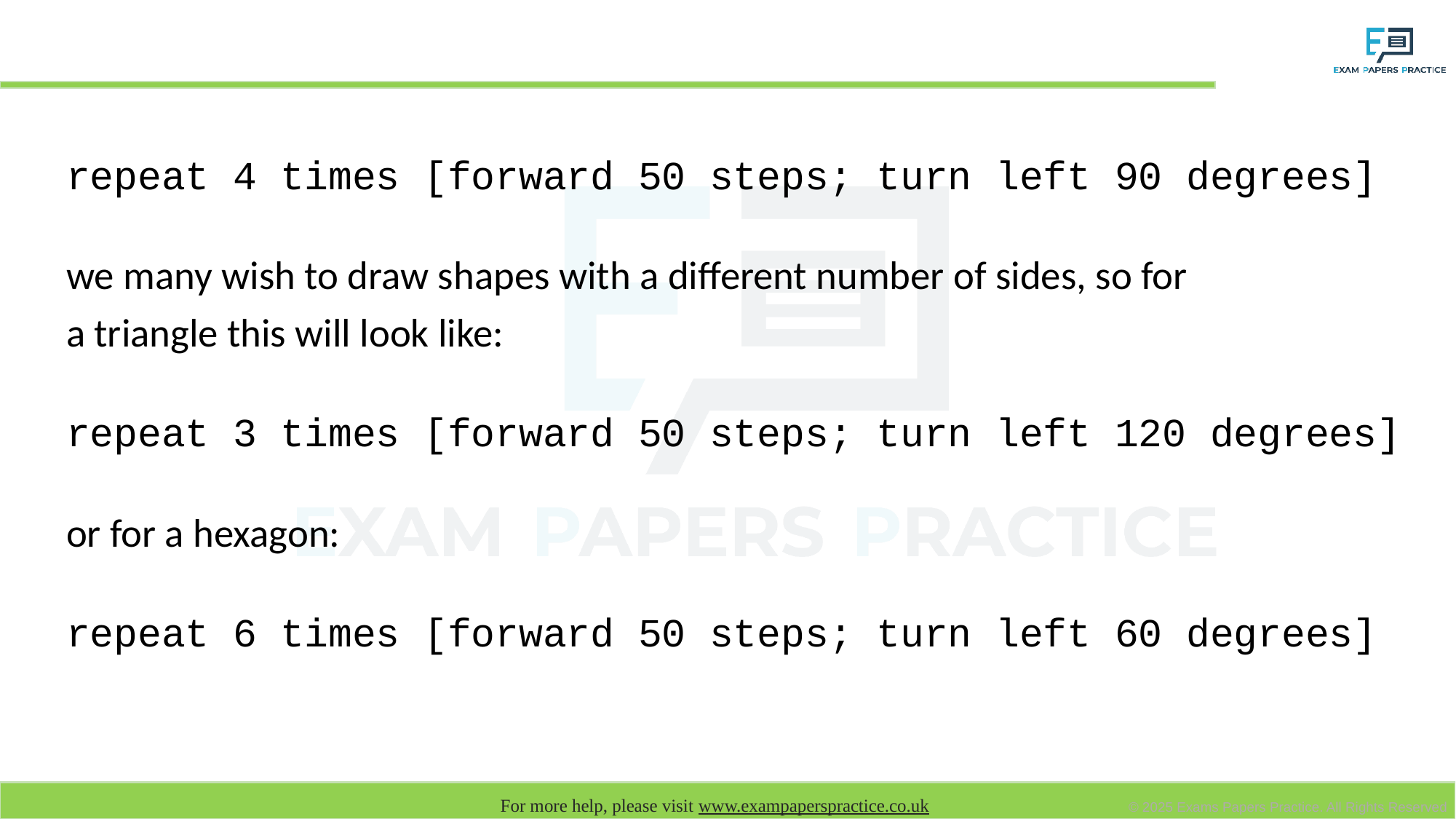

# Any shape
repeat 4 times [forward 50 steps; turn left 90 degrees]
we many wish to draw shapes with a different number of sides, so for
a triangle this will look like:
repeat 3 times [forward 50 steps; turn left 120 degrees]
or for a hexagon:
repeat 6 times [forward 50 steps; turn left 60 degrees]